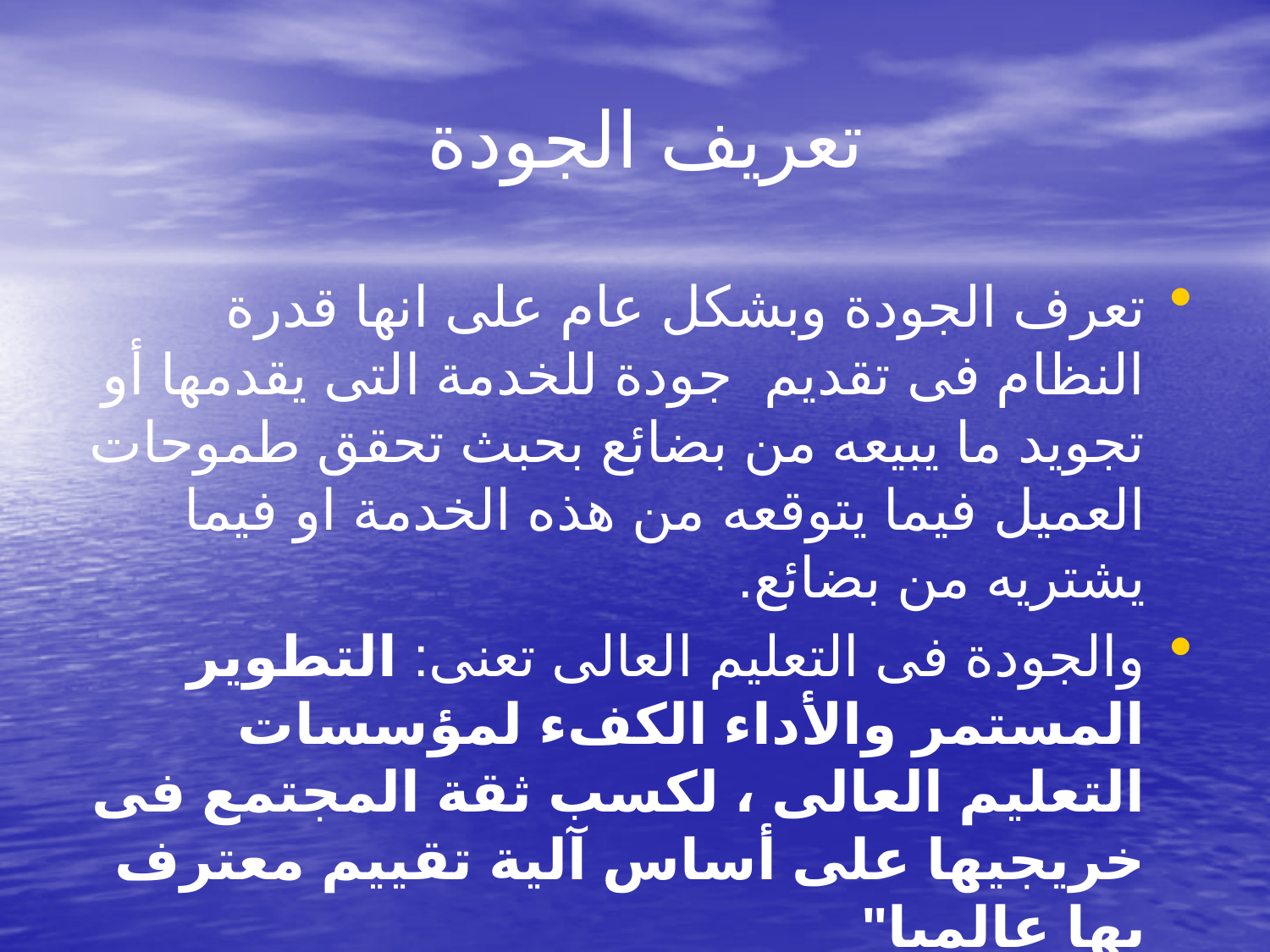

# تعريف الجودة
تعرف الجودة وبشكل عام على انها قدرة النظام فى تقديم  جودة للخدمة التى يقدمها أو تجويد ما يبيعه من بضائع بحبث تحقق طموحات العميل فيما يتوقعه من هذه الخدمة او فيما يشتريه من بضائع.
والجودة فى التعليم العالى تعنى: التطوير المستمر والأداء الكفء لمؤسسات التعليم العالى ، لكسب ثقة المجتمع فى خريجيها على أساس آلية تقييم معترف بها عالميا"